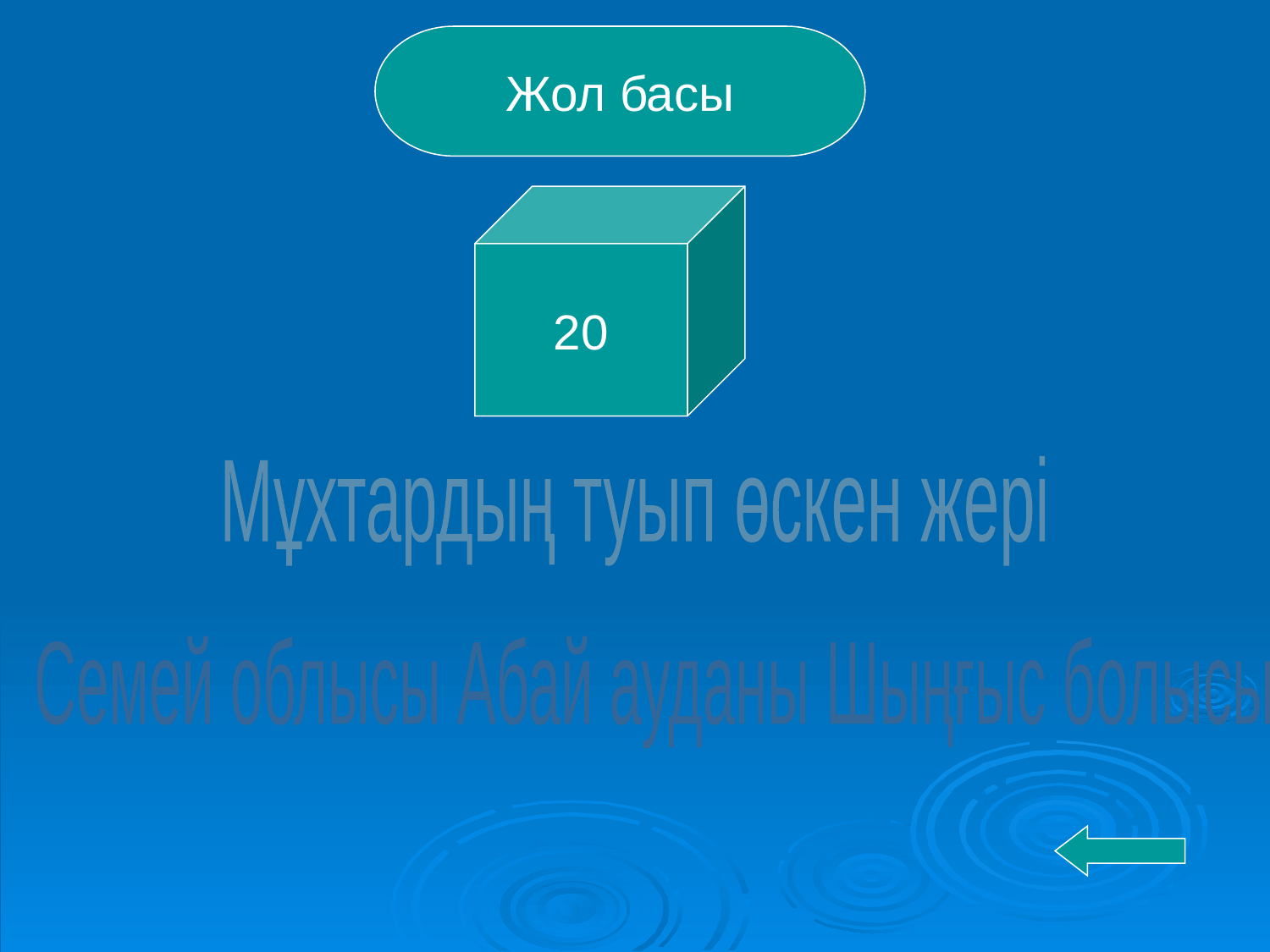

Жол басы
20
Мұхтардың туып өскен жері
Семей облысы Абай ауданы Шыңғыс болысы